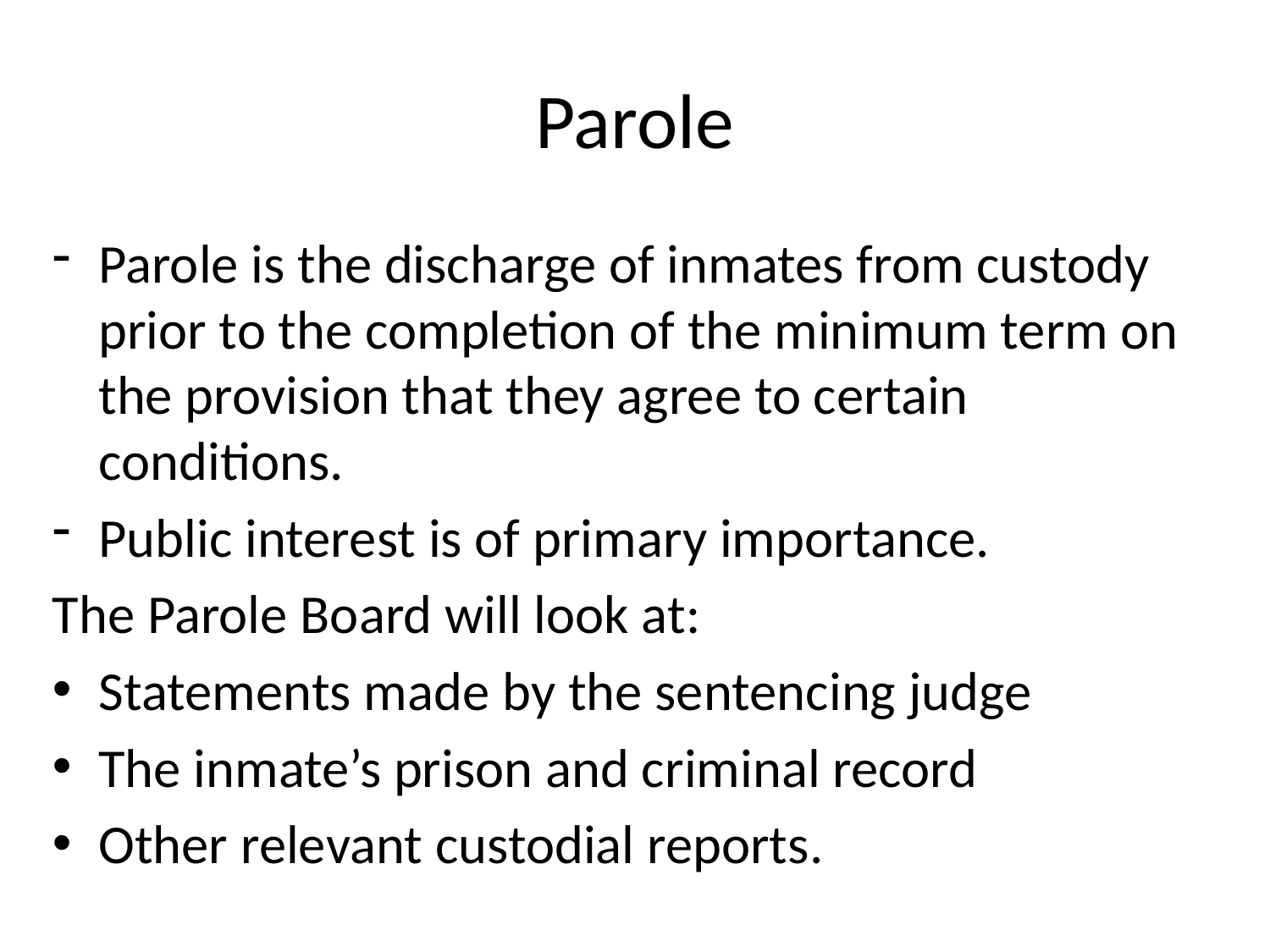

# Parole
Parole is the discharge of inmates from custody prior to the completion of the minimum term on the provision that they agree to certain conditions.
Public interest is of primary importance.
The Parole Board will look at:
Statements made by the sentencing judge
The inmate’s prison and criminal record
Other relevant custodial reports.